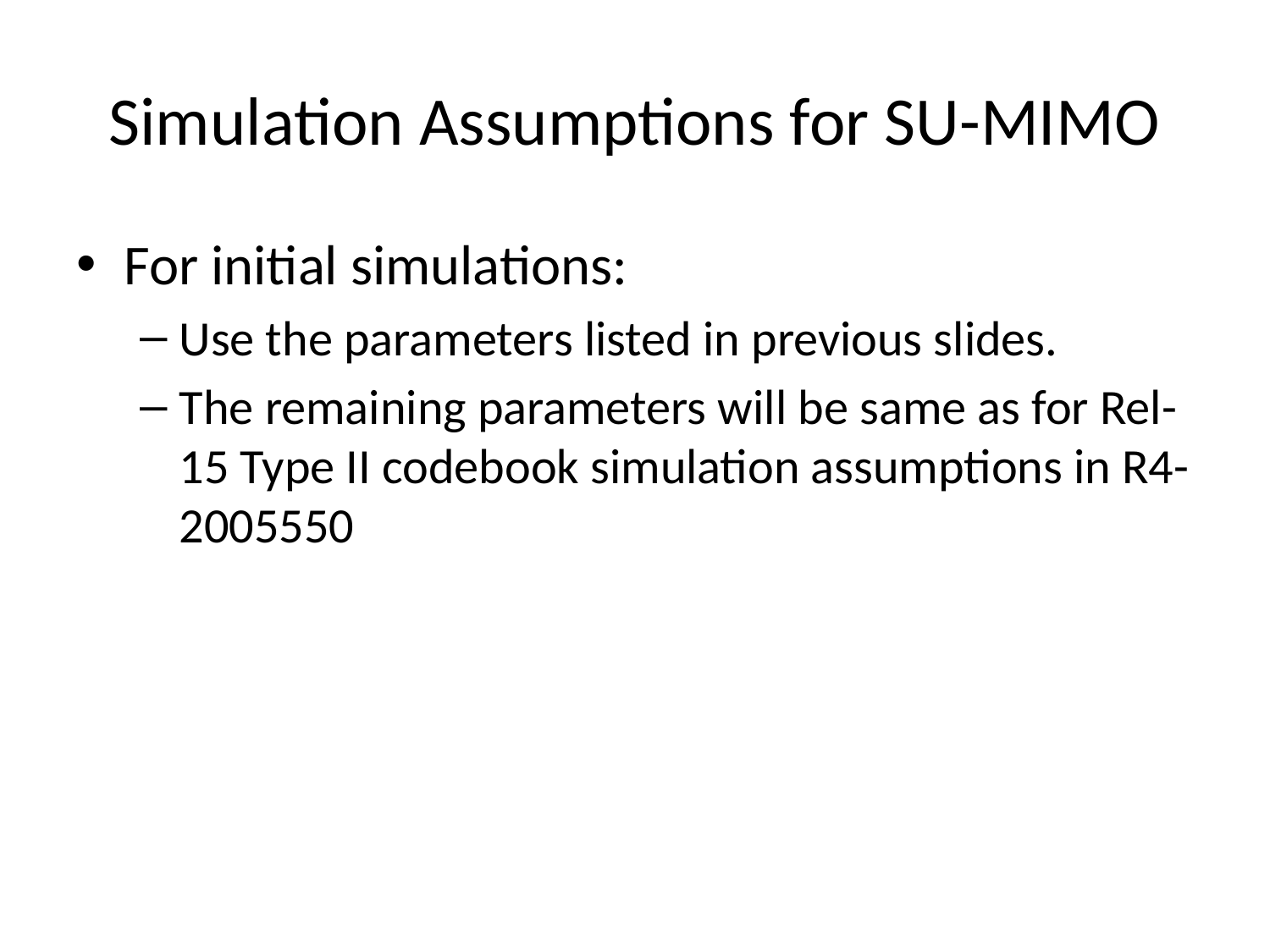

# Simulation Assumptions for SU-MIMO
For initial simulations:
Use the parameters listed in previous slides.
The remaining parameters will be same as for Rel-15 Type II codebook simulation assumptions in R4-2005550